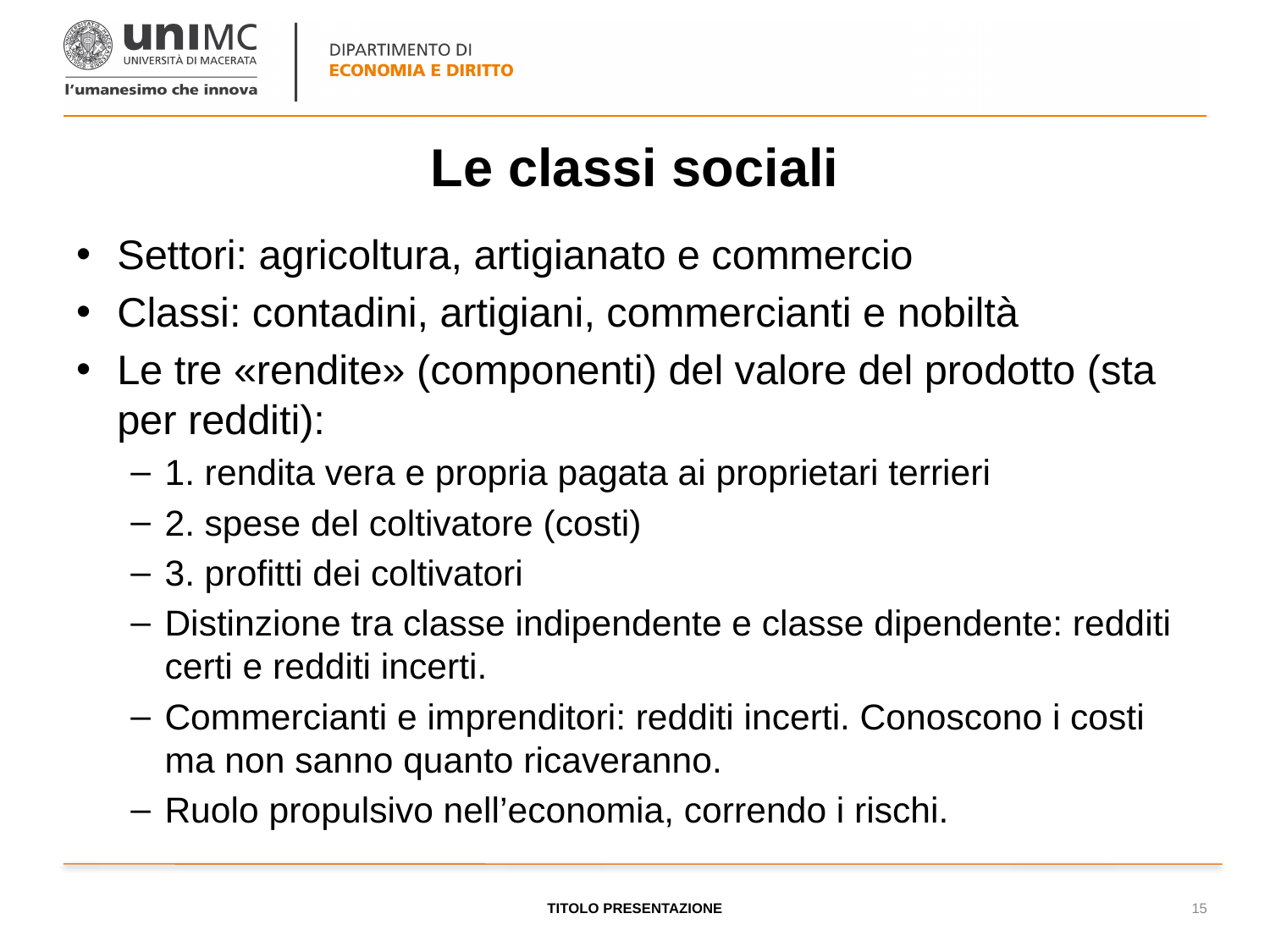

# Le classi sociali
Settori: agricoltura, artigianato e commercio
Classi: contadini, artigiani, commercianti e nobiltà
Le tre «rendite» (componenti) del valore del prodotto (sta per redditi):
1. rendita vera e propria pagata ai proprietari terrieri
2. spese del coltivatore (costi)
3. profitti dei coltivatori
Distinzione tra classe indipendente e classe dipendente: redditi certi e redditi incerti.
Commercianti e imprenditori: redditi incerti. Conoscono i costi ma non sanno quanto ricaveranno.
Ruolo propulsivo nell’economia, correndo i rischi.
TITOLO PRESENTAZIONE
15